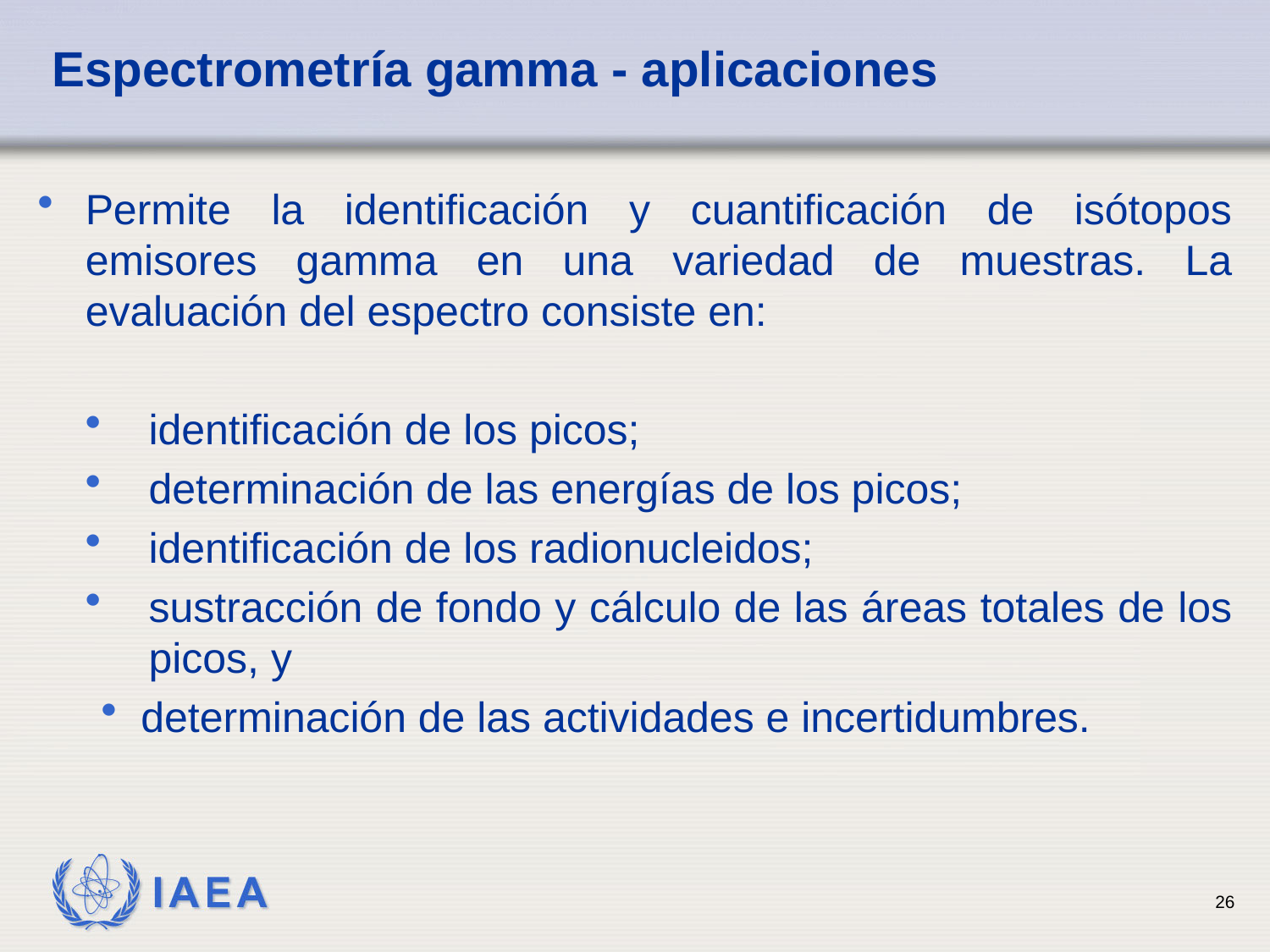

# Espectrometría gamma - aplicaciones
Permite la identificación y cuantificación de isótopos emisores gamma en una variedad de muestras. La evaluación del espectro consiste en:

identificación de los picos;
determinación de las energías de los picos;
identificación de los radionucleidos;
sustracción de fondo y cálculo de las áreas totales de los picos, y
determinación de las actividades e incertidumbres.

26